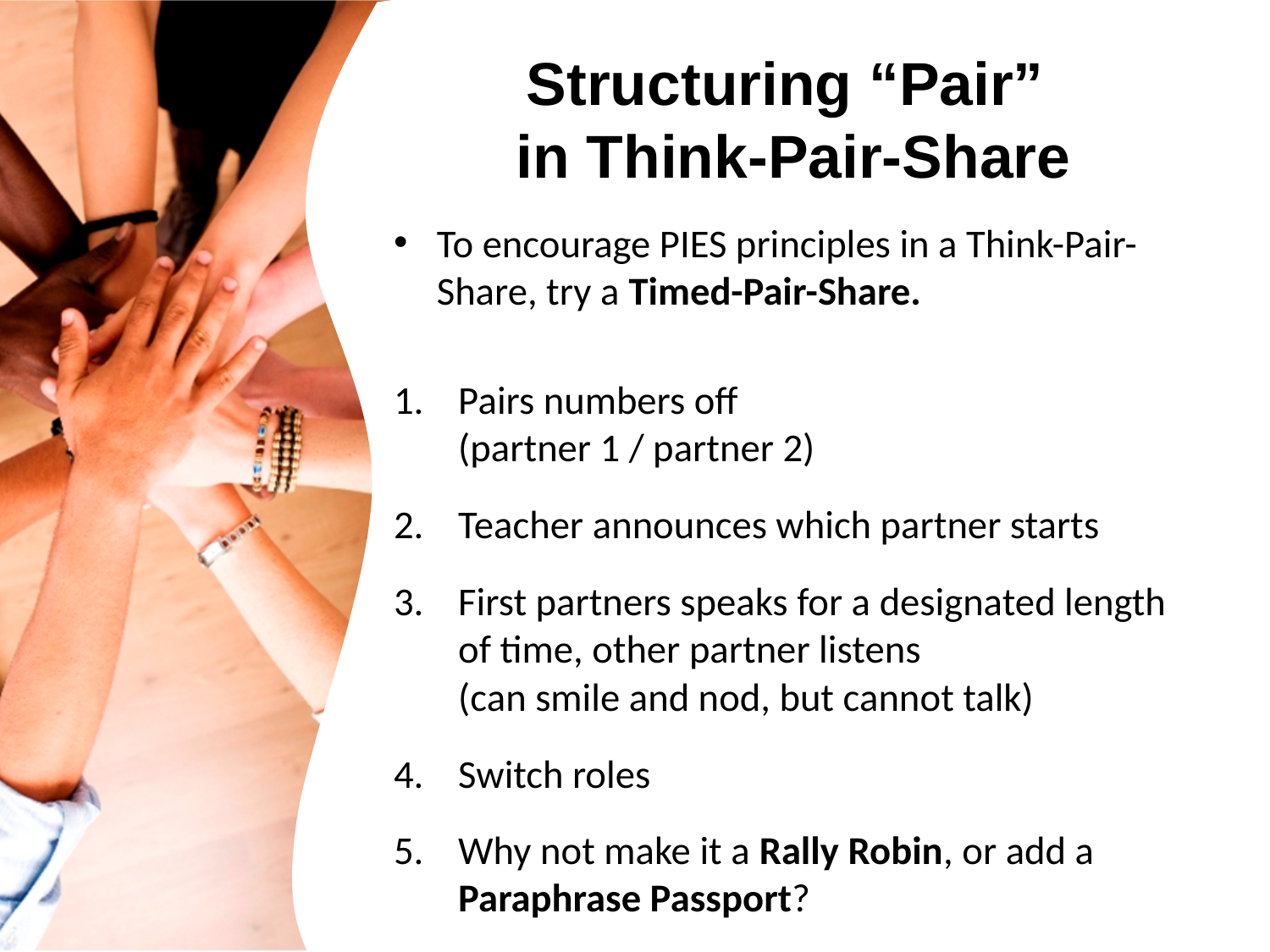

# Structuring “Pair” in Think-Pair-Share
To encourage PIES principles in a Think-Pair-Share, try a Timed-Pair-Share.
Pairs numbers off
(partner 1 / partner 2)
Teacher announces which partner starts
First partners speaks for a designated length of time, other partner listens
(can smile and nod, but cannot talk)
Switch roles
Why not make it a Rally Robin, or add a Paraphrase Passport?